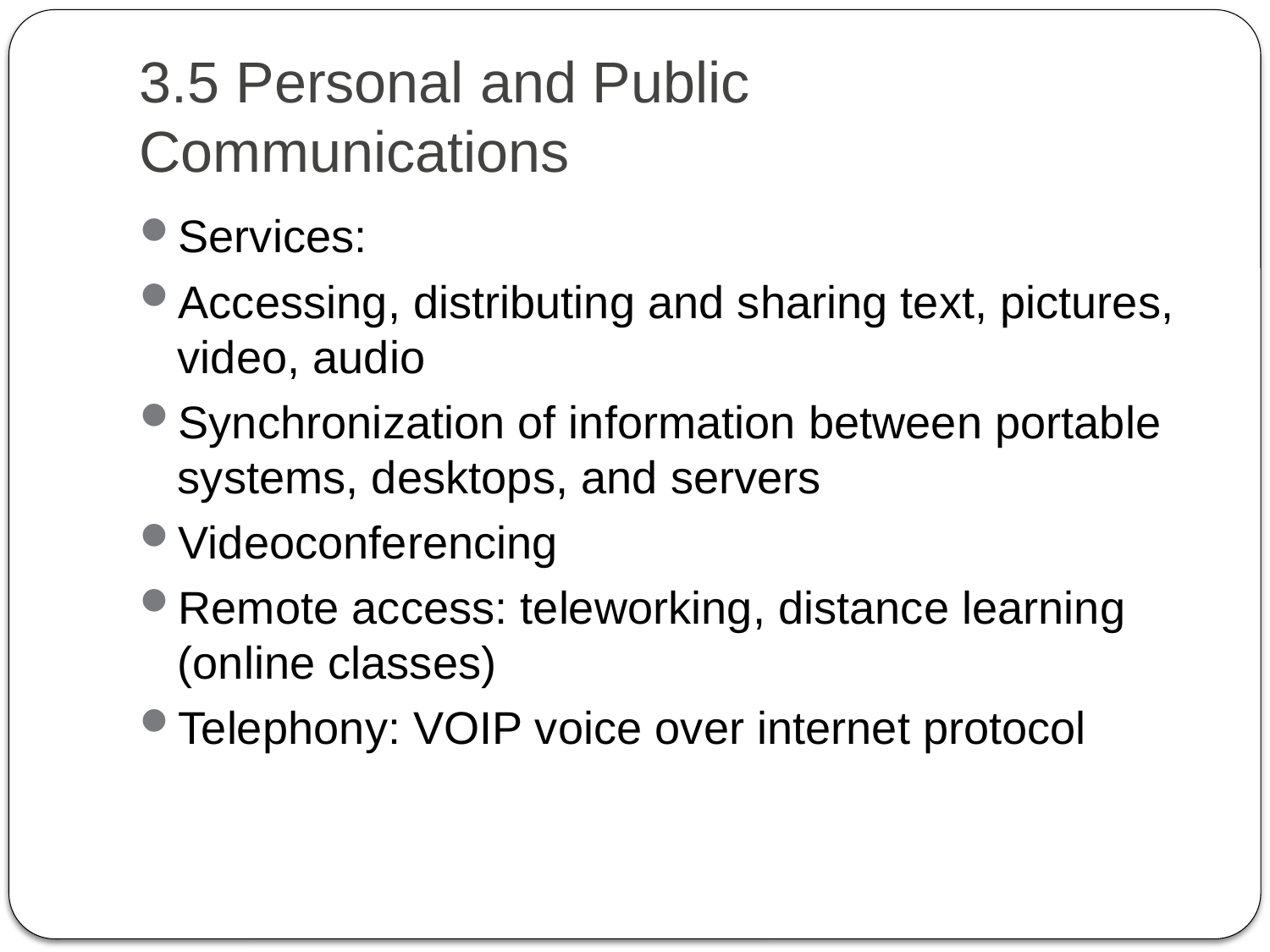

# 3.5 Personal and Public Communications
Services:
Accessing, distributing and sharing text, pictures, video, audio
Synchronization of information between portable systems, desktops, and servers
Videoconferencing
Remote access: teleworking, distance learning (online classes)
Telephony: VOIP voice over internet protocol